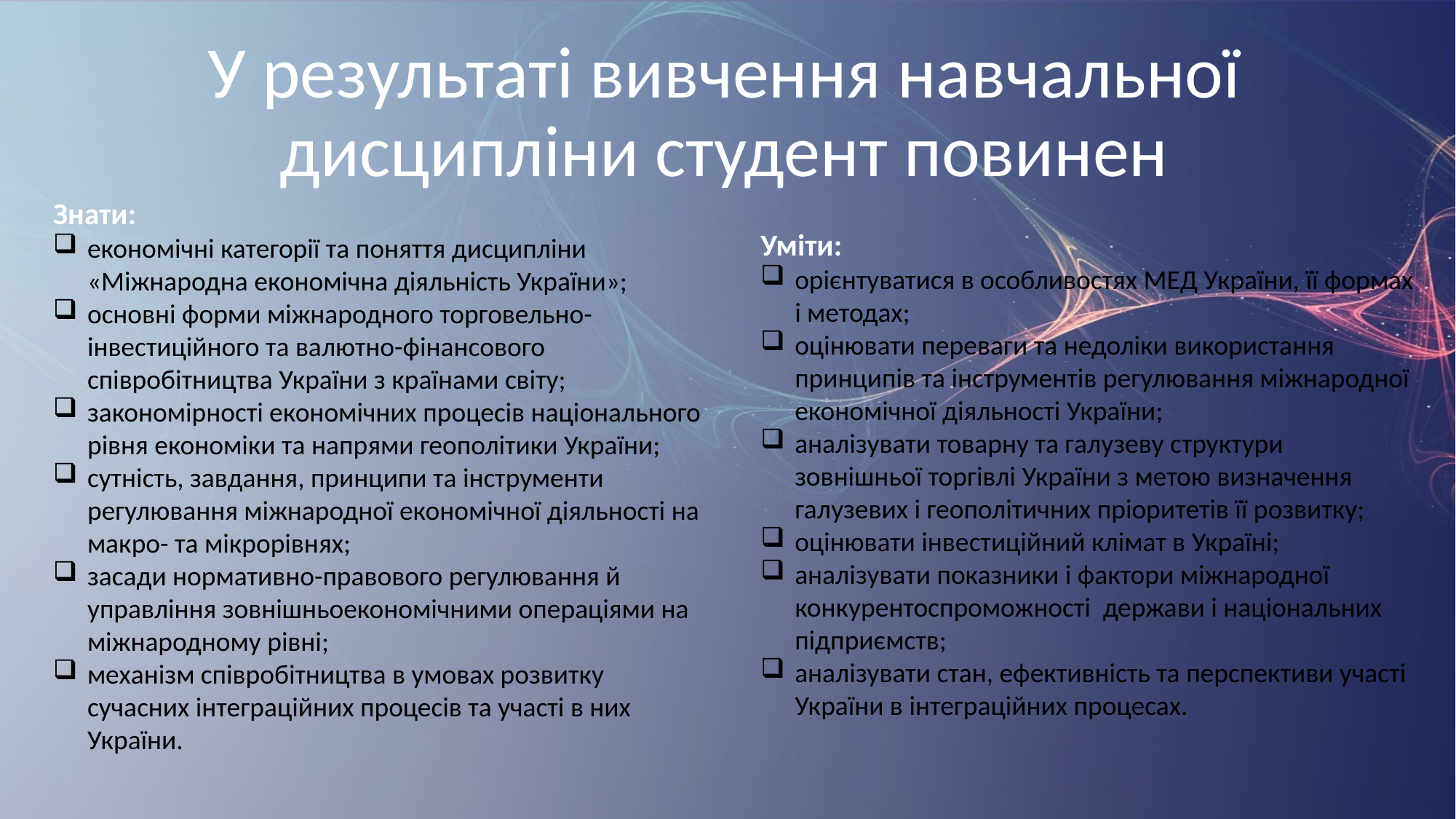

# У результаті вивчення навчальної дисципліни студент повинен
Знати:
економічні категорії та поняття дисципліни «Міжнародна економічна діяльність України»;
основні форми міжнародного торговельно-інвестиційного та валютно-фінансового співробітництва України з країнами світу;
закономірності економічних процесів національного рівня економіки та напрями геополітики України;
сутність, завдання, принципи та інструменти регулювання міжнародної економічної діяльності на макро- та мікрорівнях;
засади нормативно-правового регулювання й управління зовнішньоекономічними операціями на міжнародному рівні;
механізм співробітництва в умовах розвитку сучасних інтеграційних процесів та участі в них України.

Уміти:
орієнтуватися в особливостях МЕД України, її формах і методах;
оцінювати переваги та недоліки використання принципів та інструментів регулювання міжнародної економічної діяльності України;
аналізувати товарну та галузеву структури зовнішньої торгівлі України з метою визначення галузевих і геополітичних пріоритетів її розвитку;
оцінювати інвестиційний клімат в Україні;
аналізувати показники і фактори міжнародної конкурентоспроможності  держави і національних підприємств;
аналізувати стан, ефективність та перспективи участі України в інтеграційних процесах.